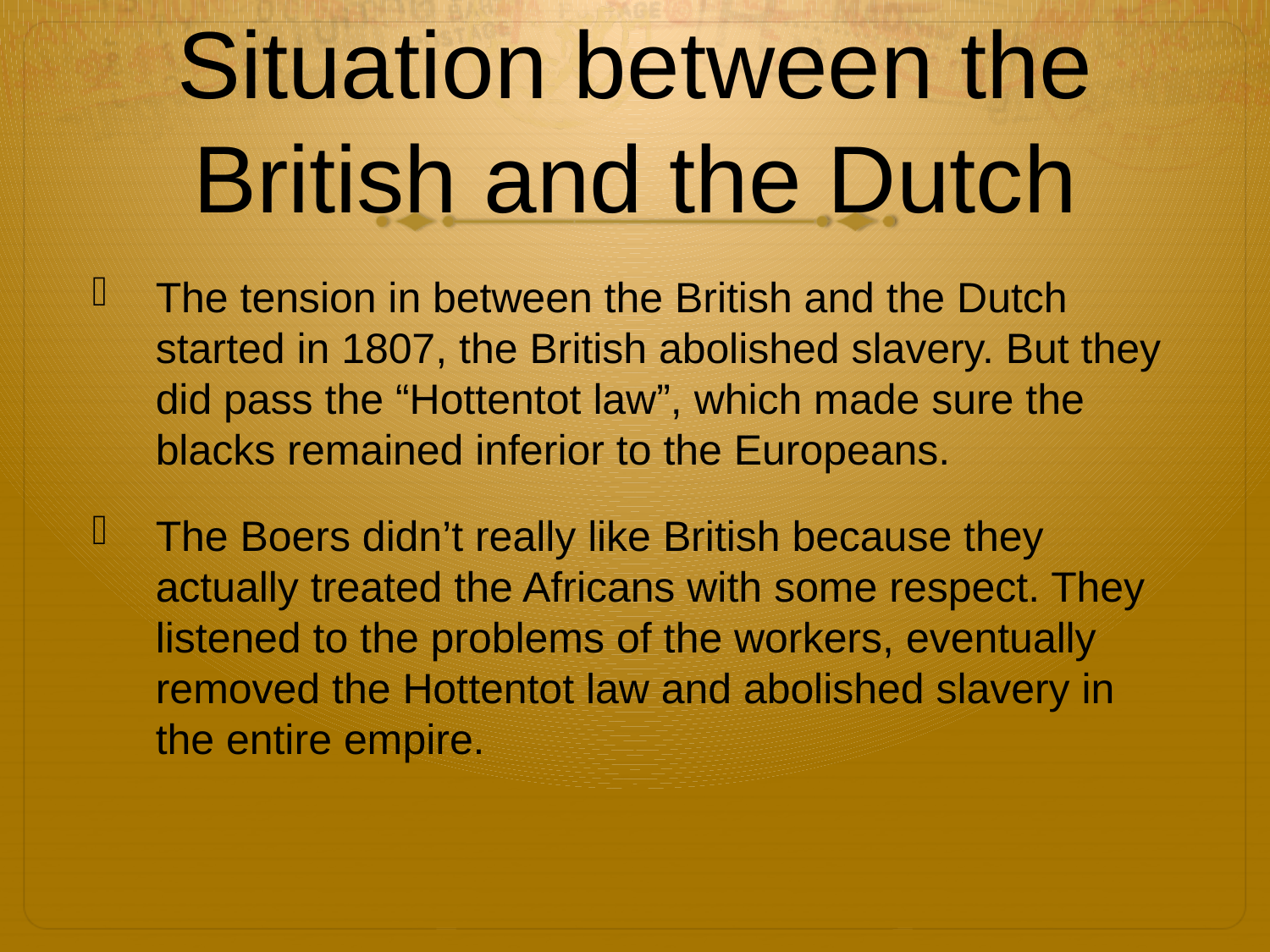

# Situation between the British and the Dutch
The tension in between the British and the Dutch started in 1807, the British abolished slavery. But they did pass the “Hottentot law”, which made sure the blacks remained inferior to the Europeans.
The Boers didn’t really like British because they actually treated the Africans with some respect. They listened to the problems of the workers, eventually removed the Hottentot law and abolished slavery in the entire empire.